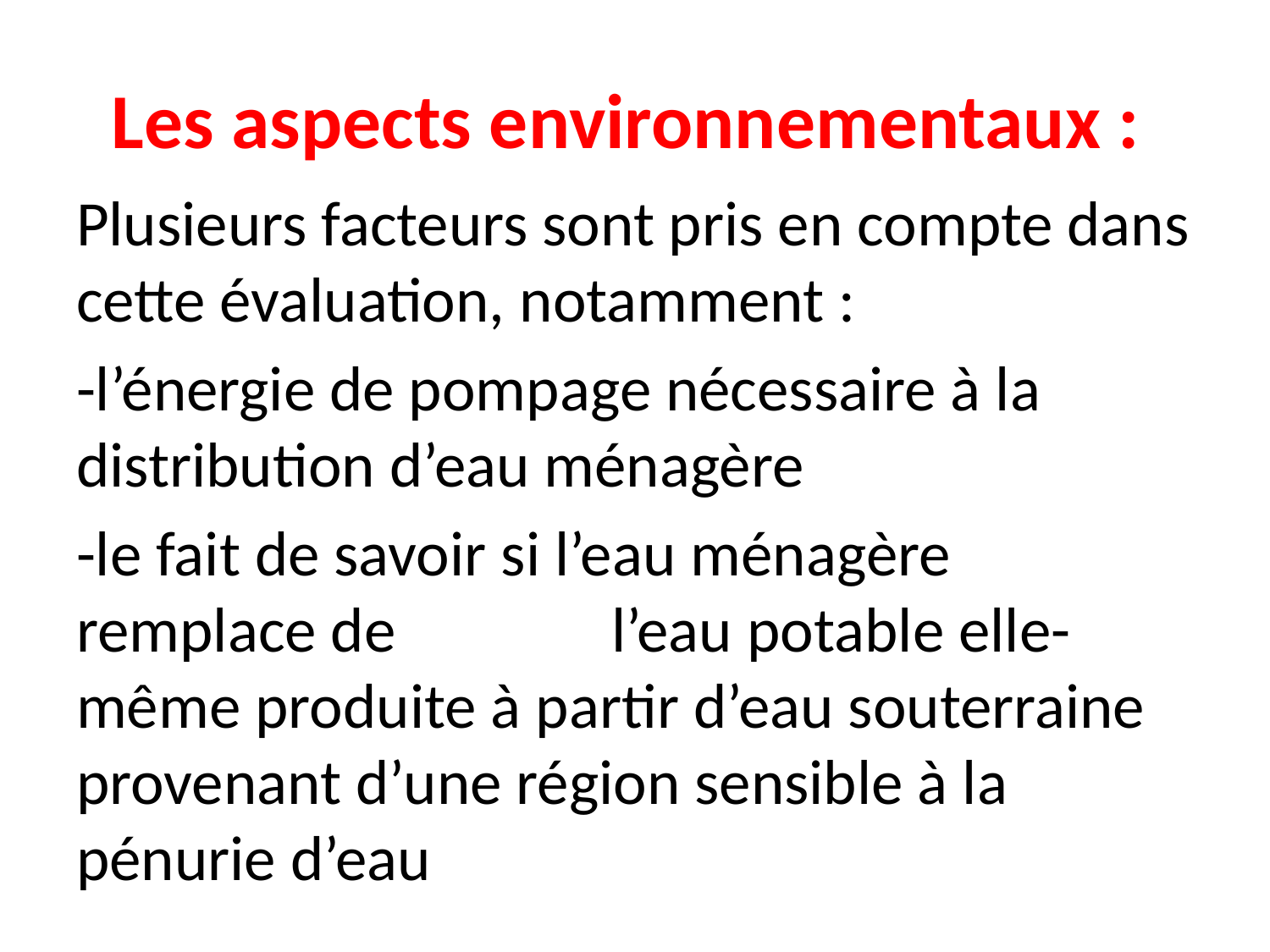

# Les aspects environnementaux :
Plusieurs facteurs sont pris en compte dans cette évaluation, notamment :
-l’énergie de pompage nécessaire à la distribution d’eau ménagère
-le fait de savoir si l’eau ménagère remplace de               l’eau potable elle-même produite à partir d’eau souterraine provenant d’une région sensible à la pénurie d’eau